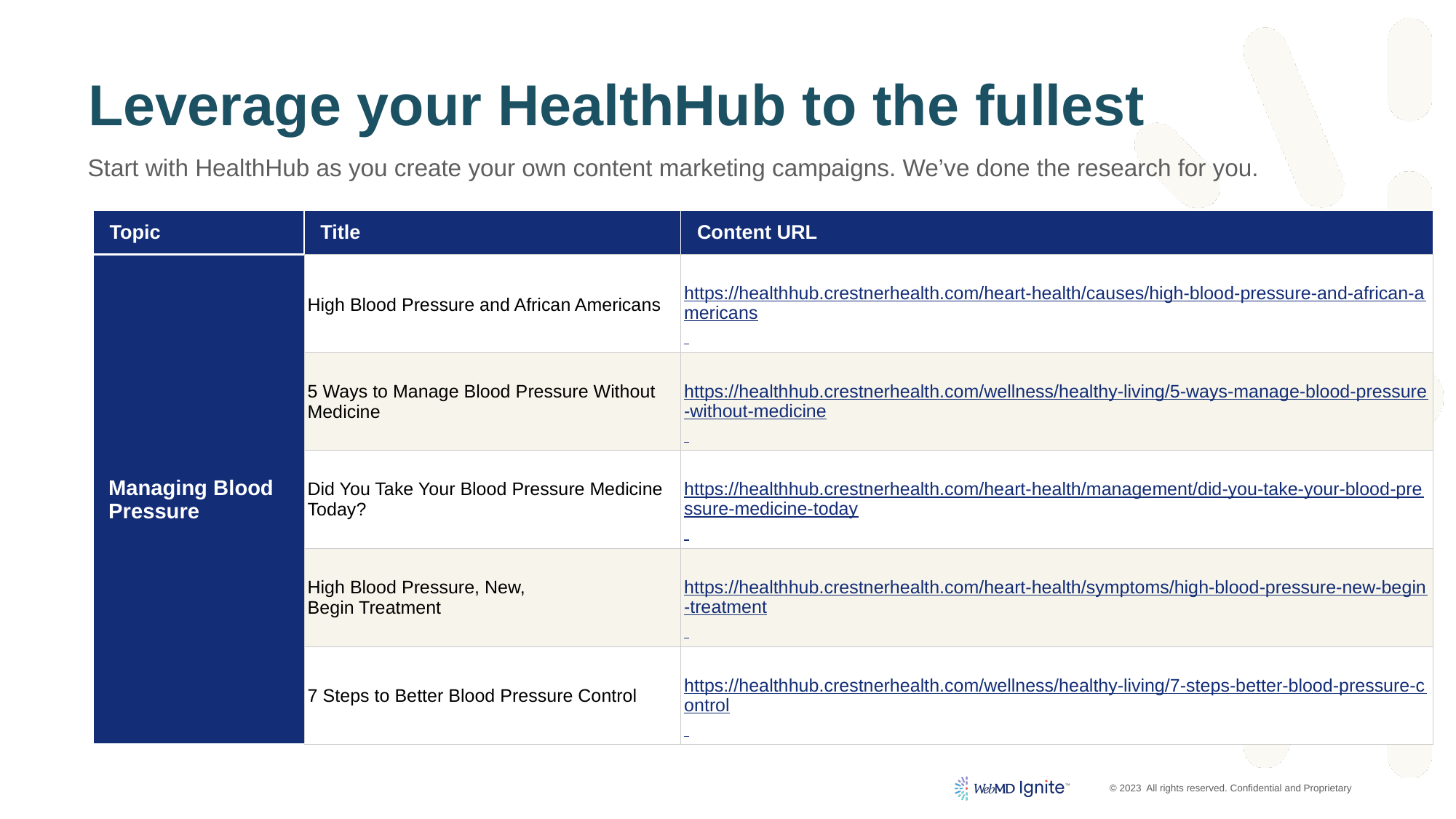

# Leverage your HealthHub to the fullest
Start with HealthHub as you create your own content marketing campaigns. We’ve done the research for you.
| Topic | Title | Content URL |
| --- | --- | --- |
| Managing Blood Pressure | High Blood Pressure and African Americans | https://healthhub.crestnerhealth.com/heart-health/causes/high-blood-pressure-and-african-americans |
|  | 5 Ways to Manage Blood Pressure Without Medicine | https://healthhub.crestnerhealth.com/wellness/healthy-living/5-ways-manage-blood-pressure-without-medicine |
|  | Did You Take Your Blood Pressure Medicine Today? | https://healthhub.crestnerhealth.com/heart-health/management/did-you-take-your-blood-pressure-medicine-today |
|  | High Blood Pressure, New, Begin Treatment | https://healthhub.crestnerhealth.com/heart-health/symptoms/high-blood-pressure-new-begin-treatment |
|  | 7 Steps to Better Blood Pressure Control | https://healthhub.crestnerhealth.com/wellness/healthy-living/7-steps-better-blood-pressure-control |